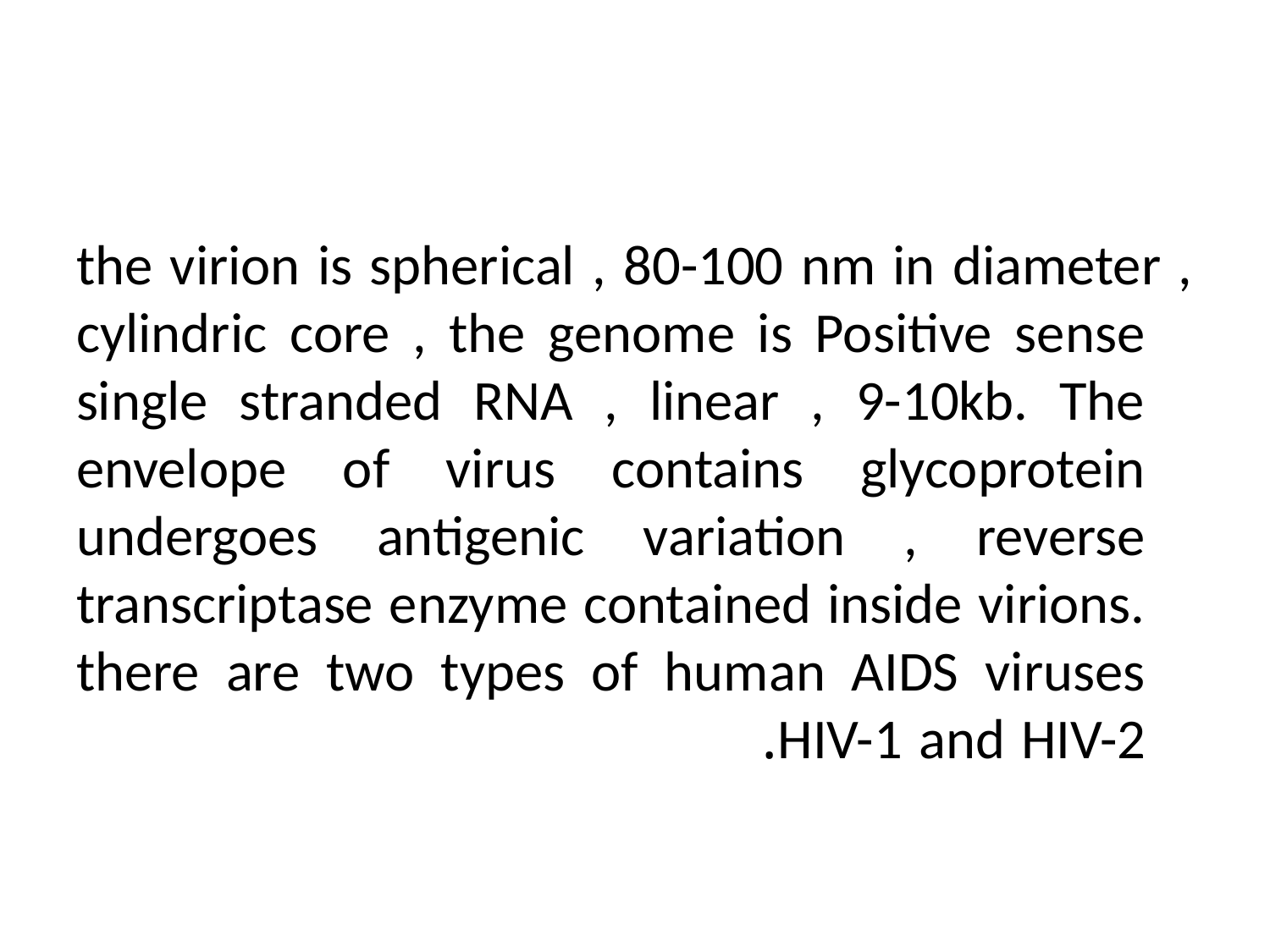

the virion is spherical , 80-100 nm in diameter , cylindric core , the genome is Positive sense single stranded RNA , linear , 9-10kb. The envelope of virus contains glycoprotein undergoes antigenic variation , reverse transcriptase enzyme contained inside virions. there are two types of human AIDS viruses HIV-1 and HIV-2.